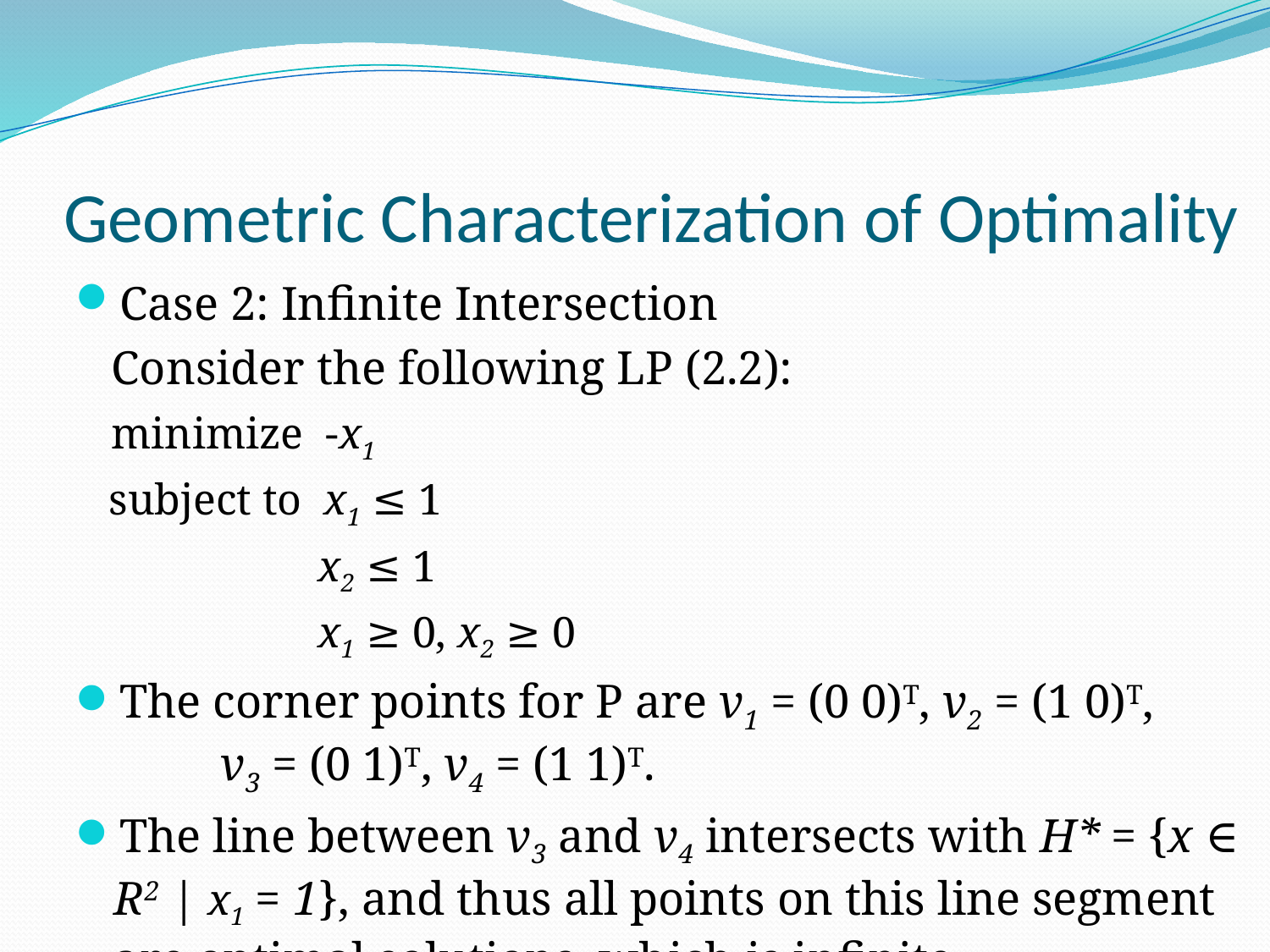

# Geometric Characterization of Optimality
Case 2: Infinite Intersection
   Consider the following LP (2.2):
   minimize  -x1
   subject to  x1 ≤ 1
                      x2 ≤ 1
                      x1 ≥ 0, x2 ≥ 0
The corner points for P are v1 = (0 0)T, v2 = (1 0)T,                  v3 = (0 1)T, v4 = (1 1)T.
The line between v3 and v4 intersects with H* = {x ∈ R2 | x1 = 1}, and thus all points on this line segment are optimal solutions, which is infinite.